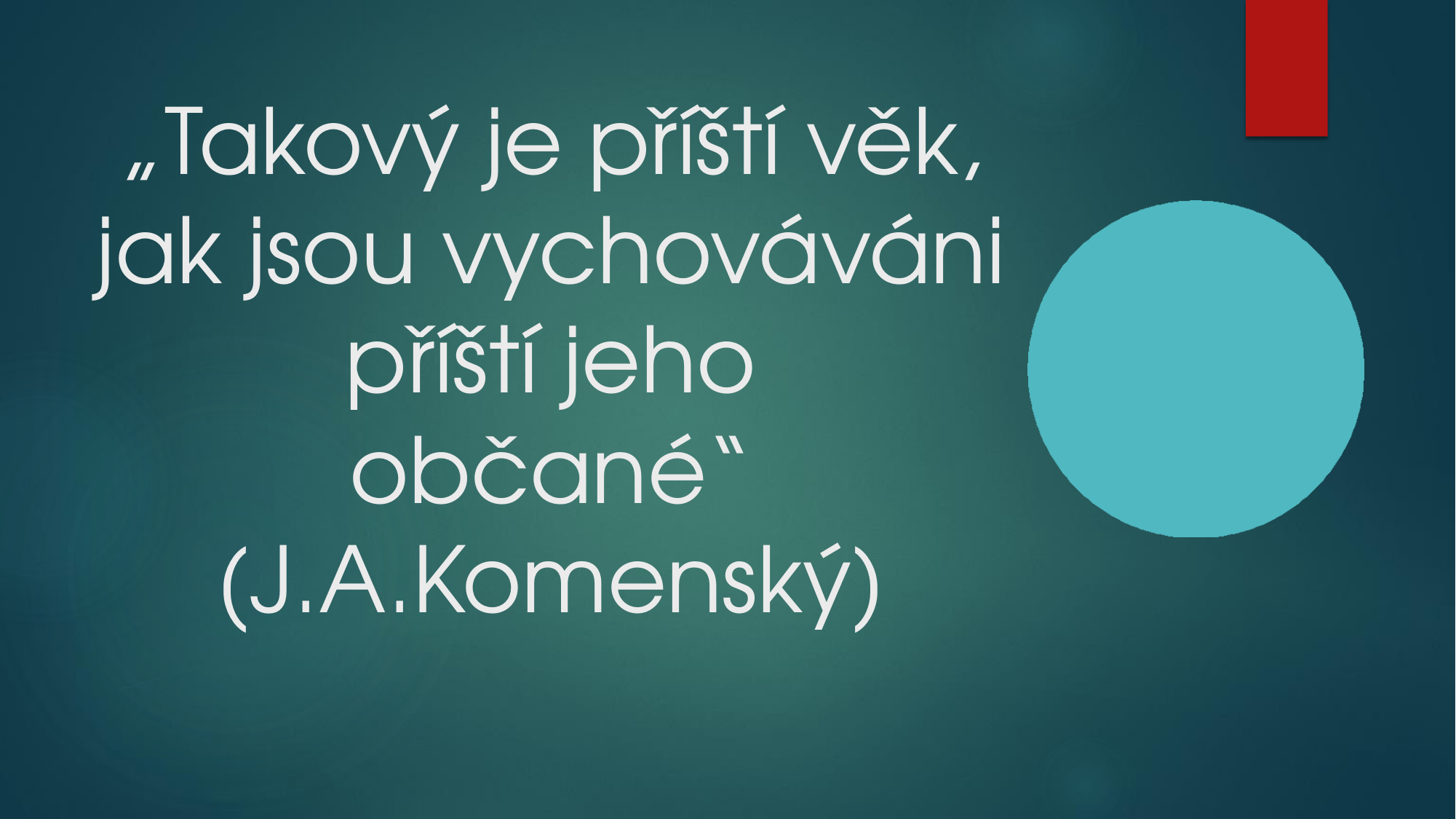

„Takový je příští věk, jak jsou vychováváni příští jeho
občané“ (J.A.Komenský)